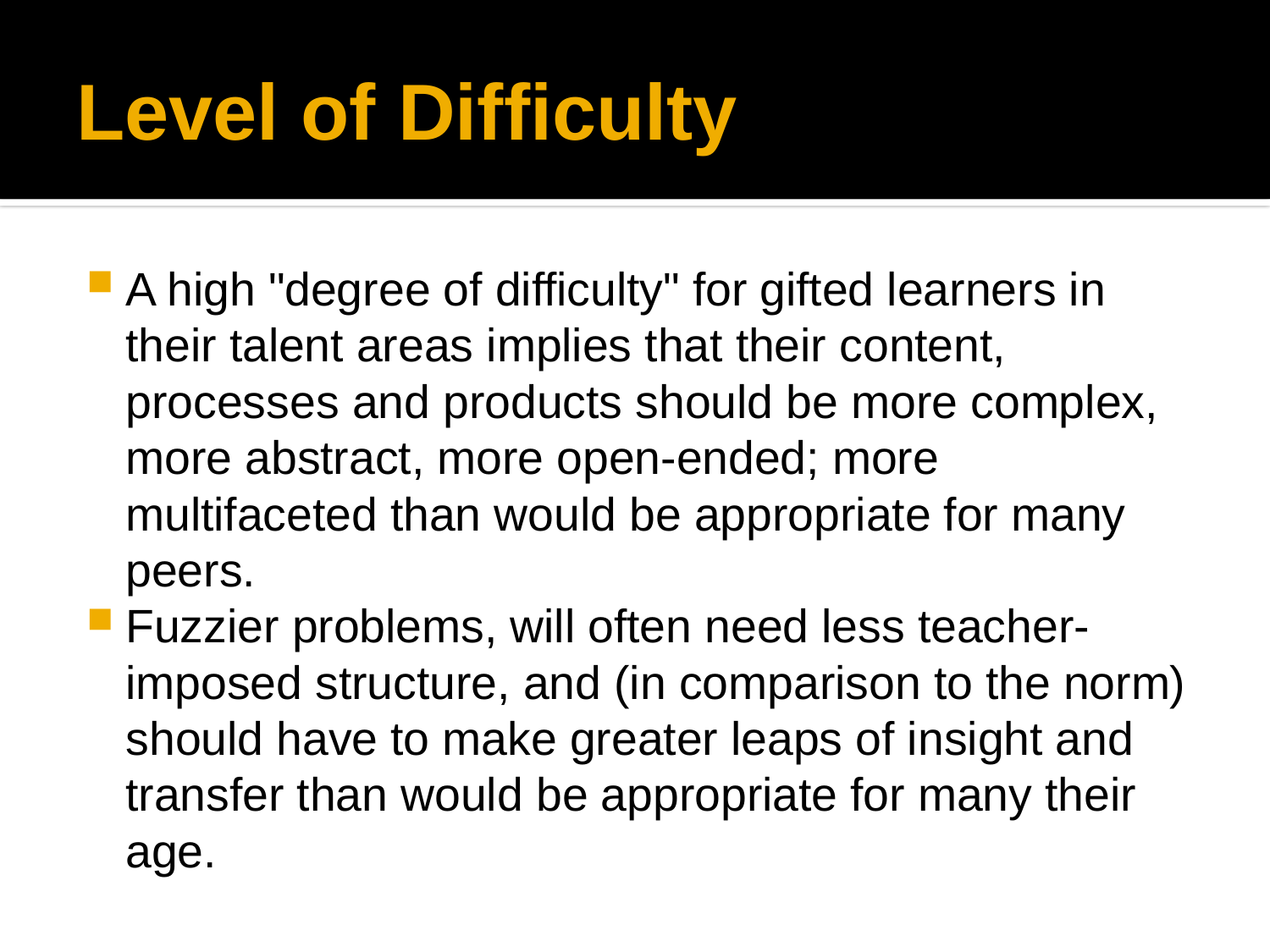

# Level of Difficulty
A high "degree of difficulty" for gifted learners in their talent areas implies that their content, processes and products should be more complex, more abstract, more open-ended; more multifaceted than would be appropriate for many peers.
Fuzzier problems, will often need less teacher-imposed structure, and (in comparison to the norm) should have to make greater leaps of insight and transfer than would be appropriate for many their age.